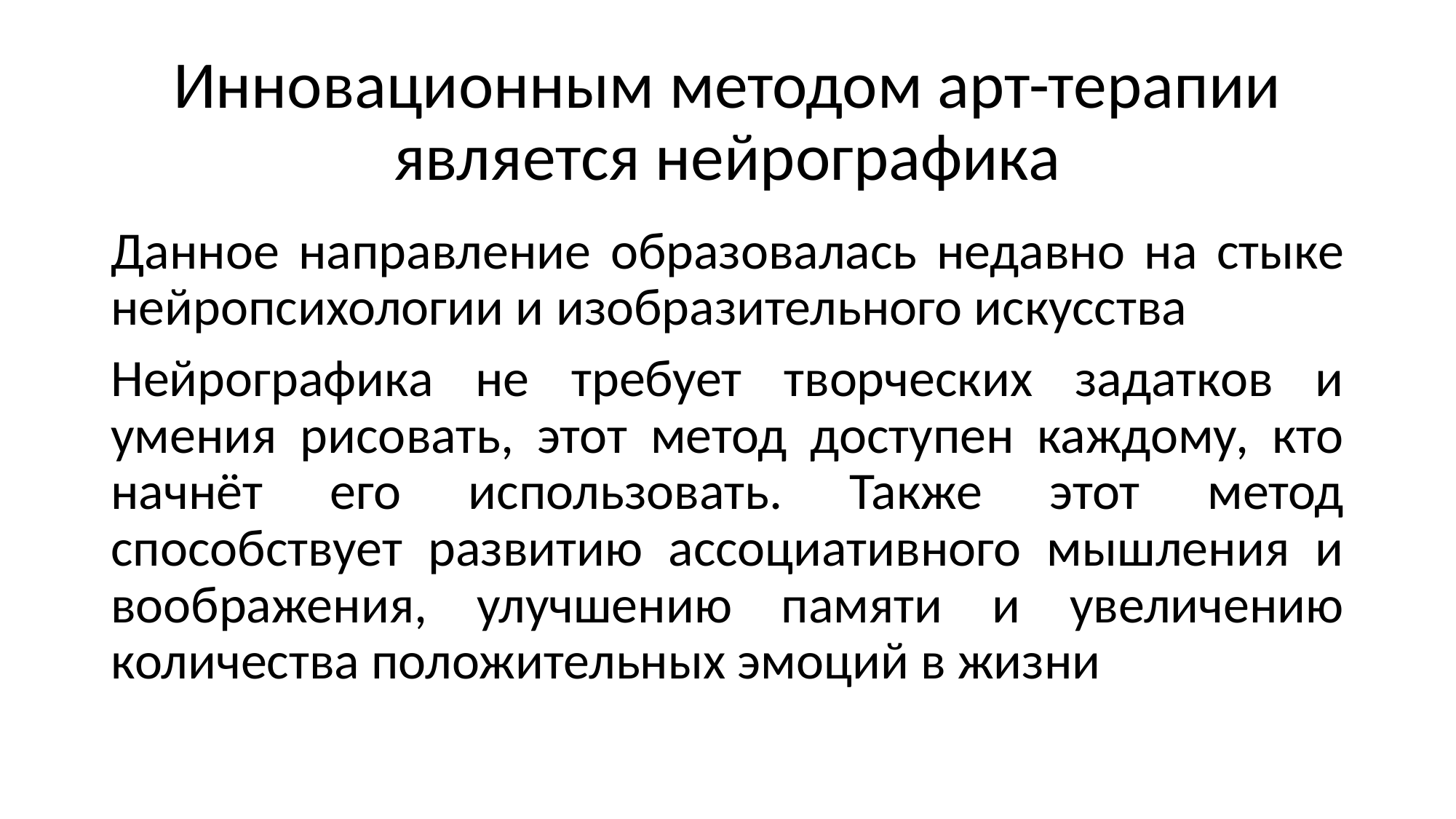

# Инновационным методом арт-терапии является нейрографика
Данное направление образовалась недавно на стыке нейропсихологии и изобразительного искусства
Нейрографика не требует творческих задатков и умения рисовать, этот метод доступен каждому, кто начнёт его использовать. Также этот метод способствует развитию ассоциативного мышления и воображения, улучшению памяти и увеличению количества положительных эмоций в жизни